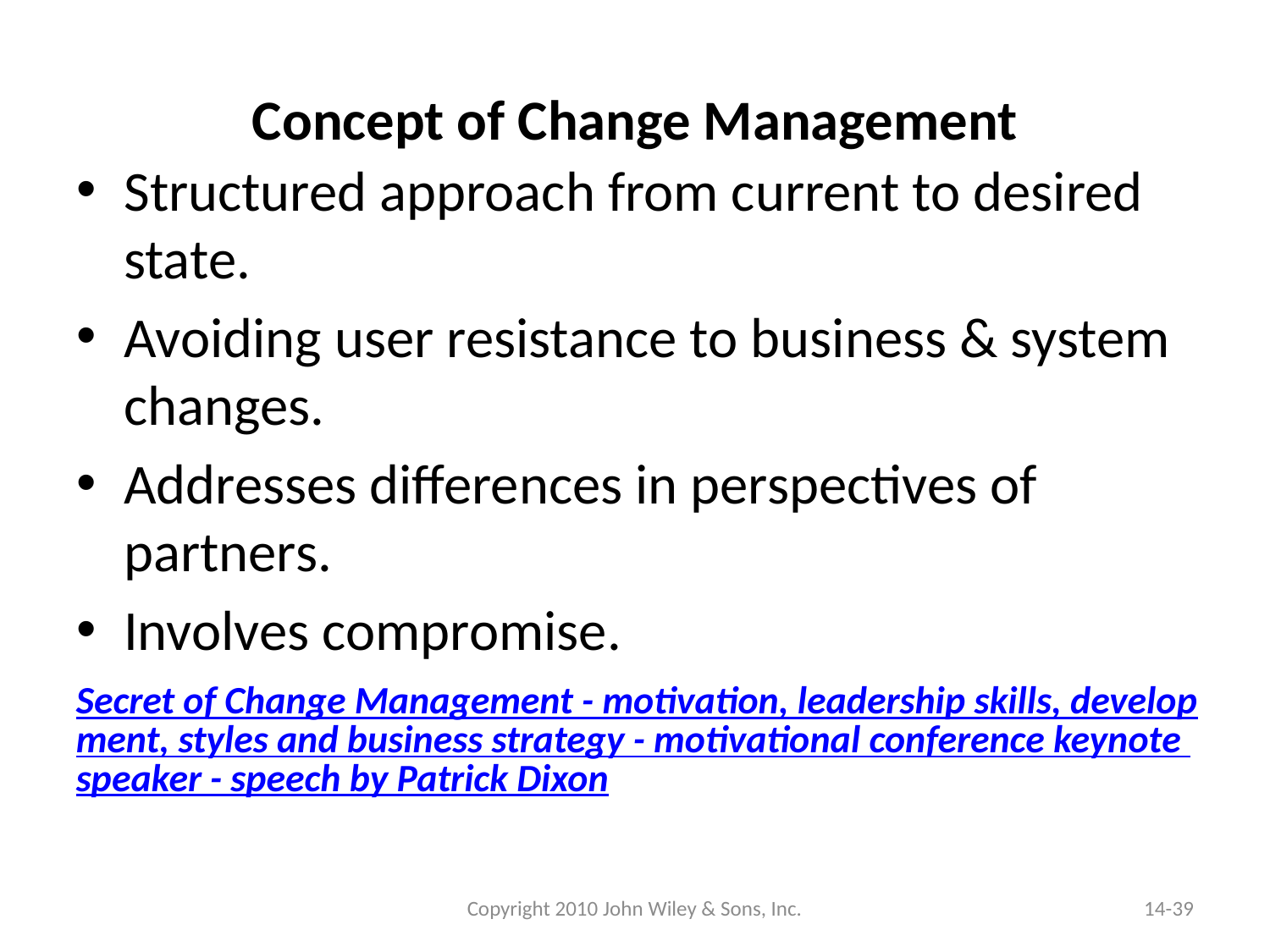

# Concept of Change Management
Structured approach from current to desired state.
Avoiding user resistance to business & system changes.
Addresses differences in perspectives of partners.
Involves compromise.
Secret of Change Management - motivation, leadership skills, development, styles and business strategy - motivational conference keynote speaker - speech by Patrick Dixon

Copyright 2010 John Wiley & Sons, Inc.
14-39